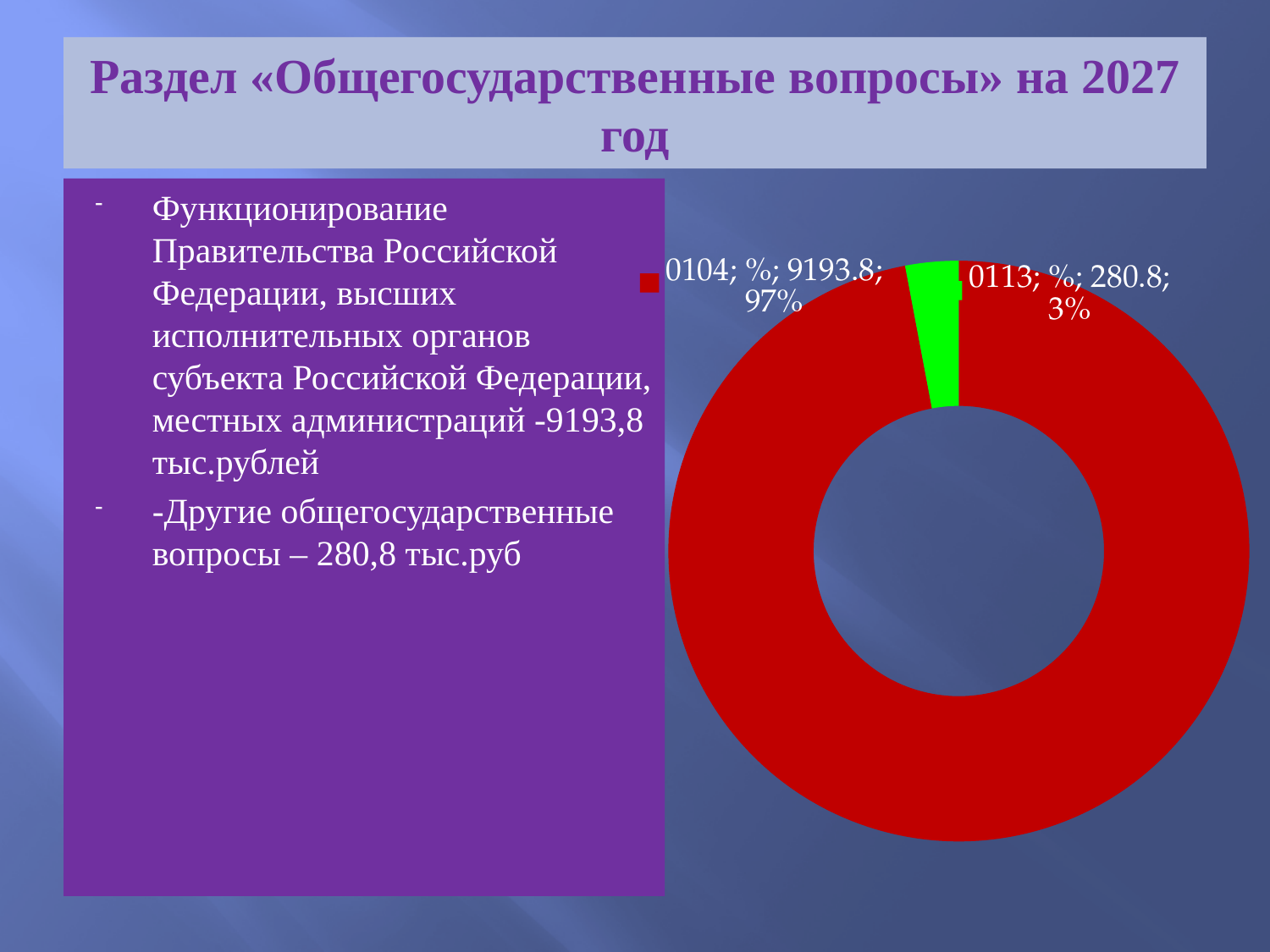

# Раздел «Общегосударственные вопросы» на 2027 год
Функционирование Правительства Российской Федерации, высших исполнительных органов субъекта Российской Федерации, местных администраций -9193,8 тыс.рублей
-Другие общегосударственные вопросы – 280,8 тыс.руб

### Chart

| Category | % |
|---|---|
| 0104 | 9193.8 |
| 0113 | 280.8 |